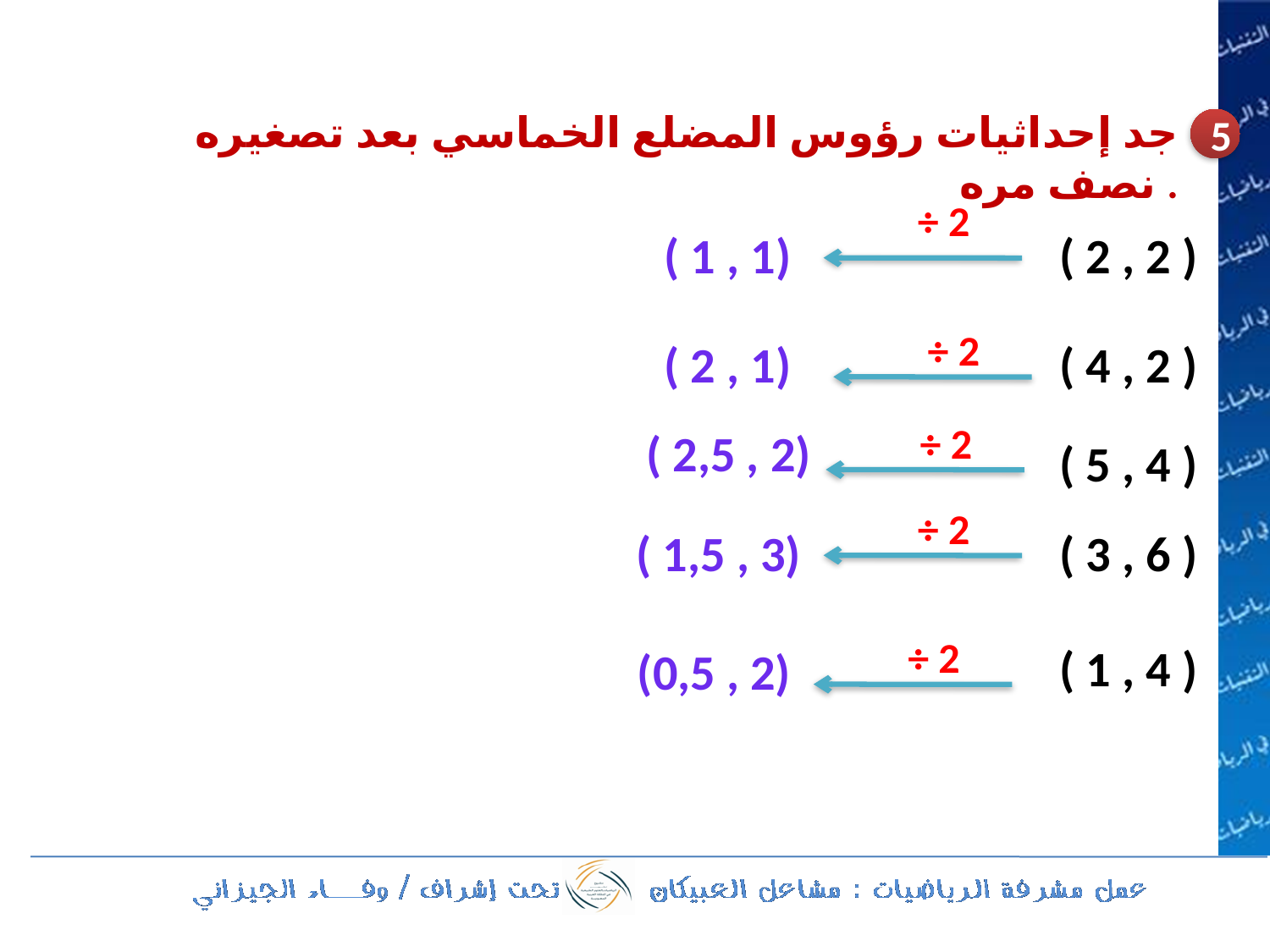

جد إحداثيات رؤوس المضلع الخماسي بعد تصغيره نصف مره .
5
÷ 2
( 1 , 1)
( 2 , 2 )
÷ 2
( 2 , 1)
( 4 , 2 )
÷ 2
( 2,5 , 2)
( 5 , 4 )
÷ 2
( 1,5 , 3)
( 3 , 6 )
÷ 2
( 1 , 4 )
(0,5 , 2)